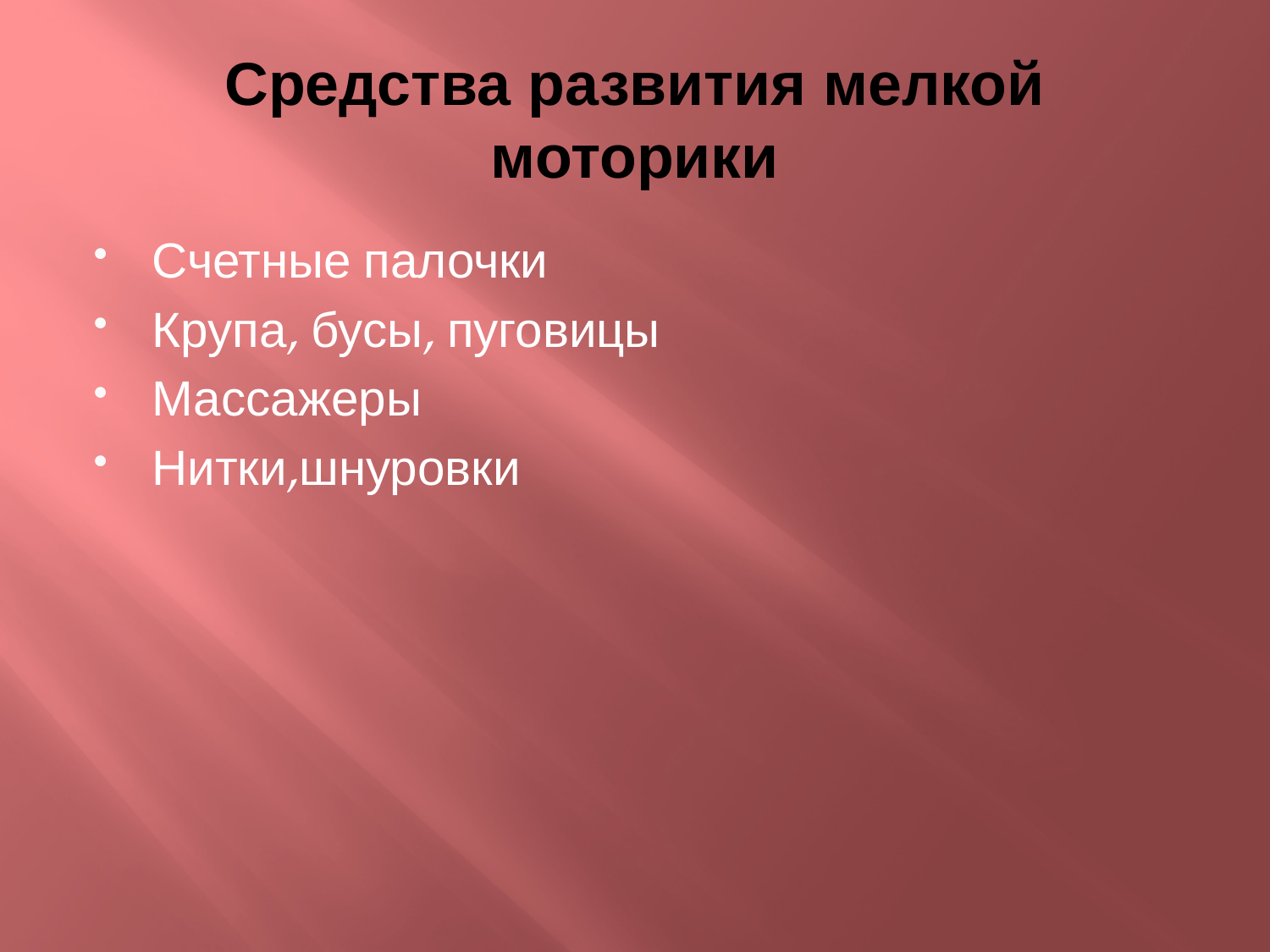

# Средства развития мелкой моторики
Счетные палочки
Крупа, бусы, пуговицы
Массажеры
Нитки,шнуровки